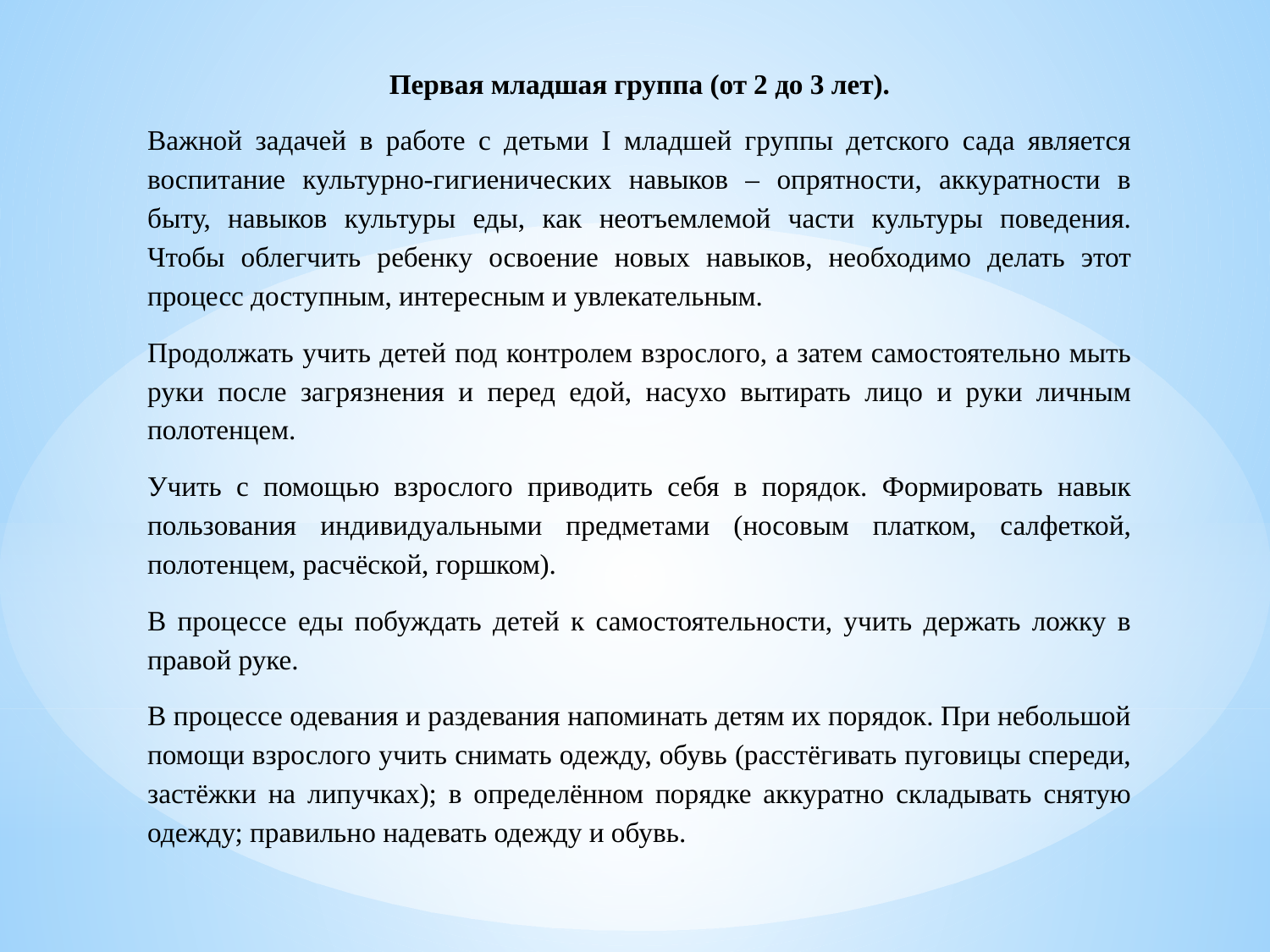

Первая младшая группа (от 2 до 3 лет).
Важной задачей в работе с детьми I младшей группы детского сада является воспитание культурно-гигиенических навыков – опрятности, аккуратности в быту, навыков культуры еды, как неотъемлемой части культуры поведения. Чтобы облегчить ребенку освоение новых навыков, необходимо делать этот процесс доступным, интересным и увлекательным.
Продолжать учить детей под контролем взрослого, а затем самостоятельно мыть руки после загрязнения и перед едой, насухо вытирать лицо и руки личным полотенцем.
Учить с помощью взрослого приводить себя в порядок. Формировать навык пользования индивидуальными предметами (носовым платком, салфеткой, полотенцем, расчёской, горшком).
В процессе еды побуждать детей к самостоятельности, учить держать ложку в правой руке.
В процессе одевания и раздевания напоминать детям их порядок. При небольшой помощи взрослого учить снимать одежду, обувь (расстёгивать пуговицы спереди, застёжки на липучках); в определённом порядке аккуратно складывать снятую одежду; правильно надевать одежду и обувь.